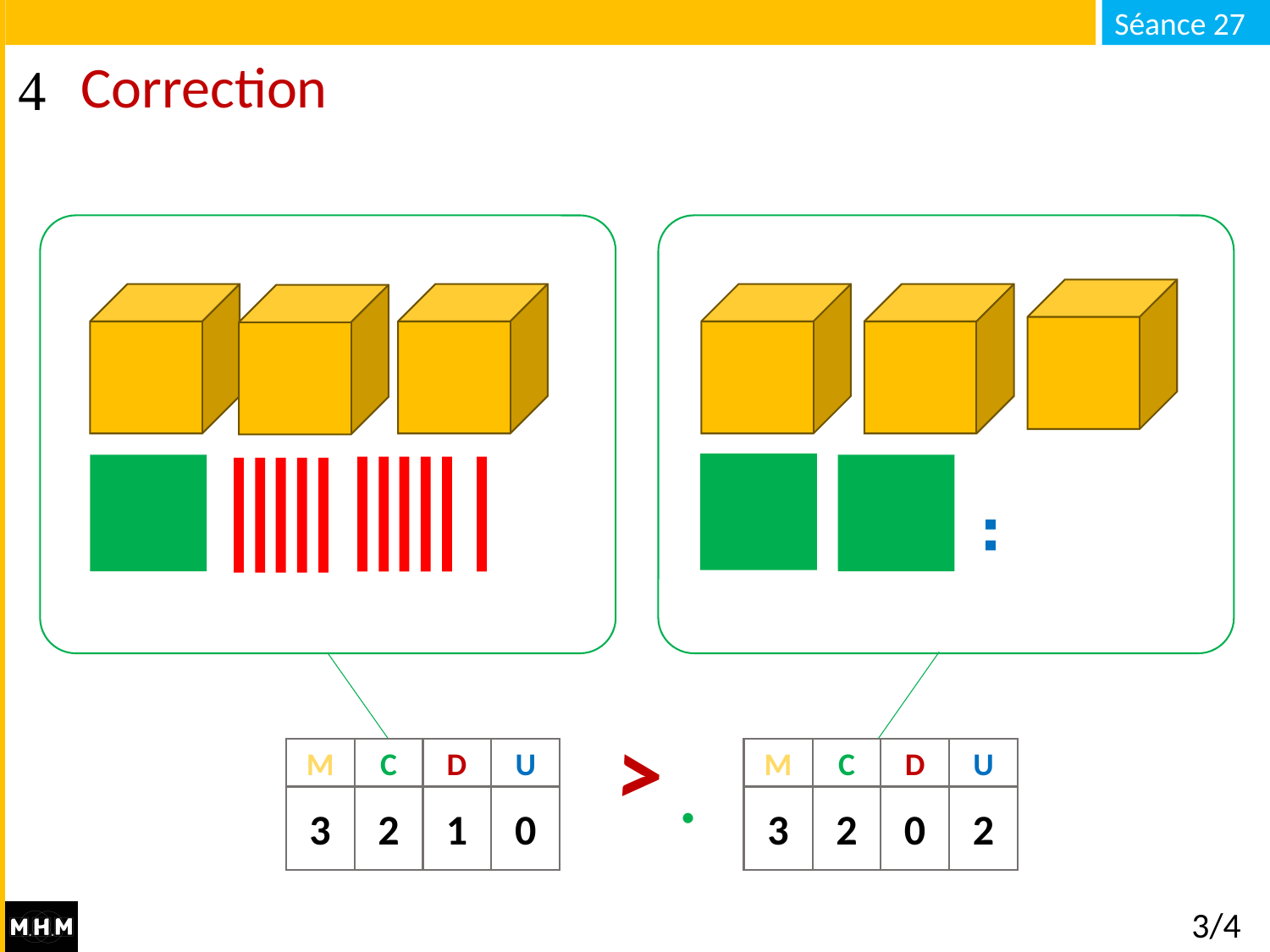

# Correction

<
…	    	 …	    	 …
M
C
D
U
3
2
1
0
M
C
D
U
3
2
0
2
3/4